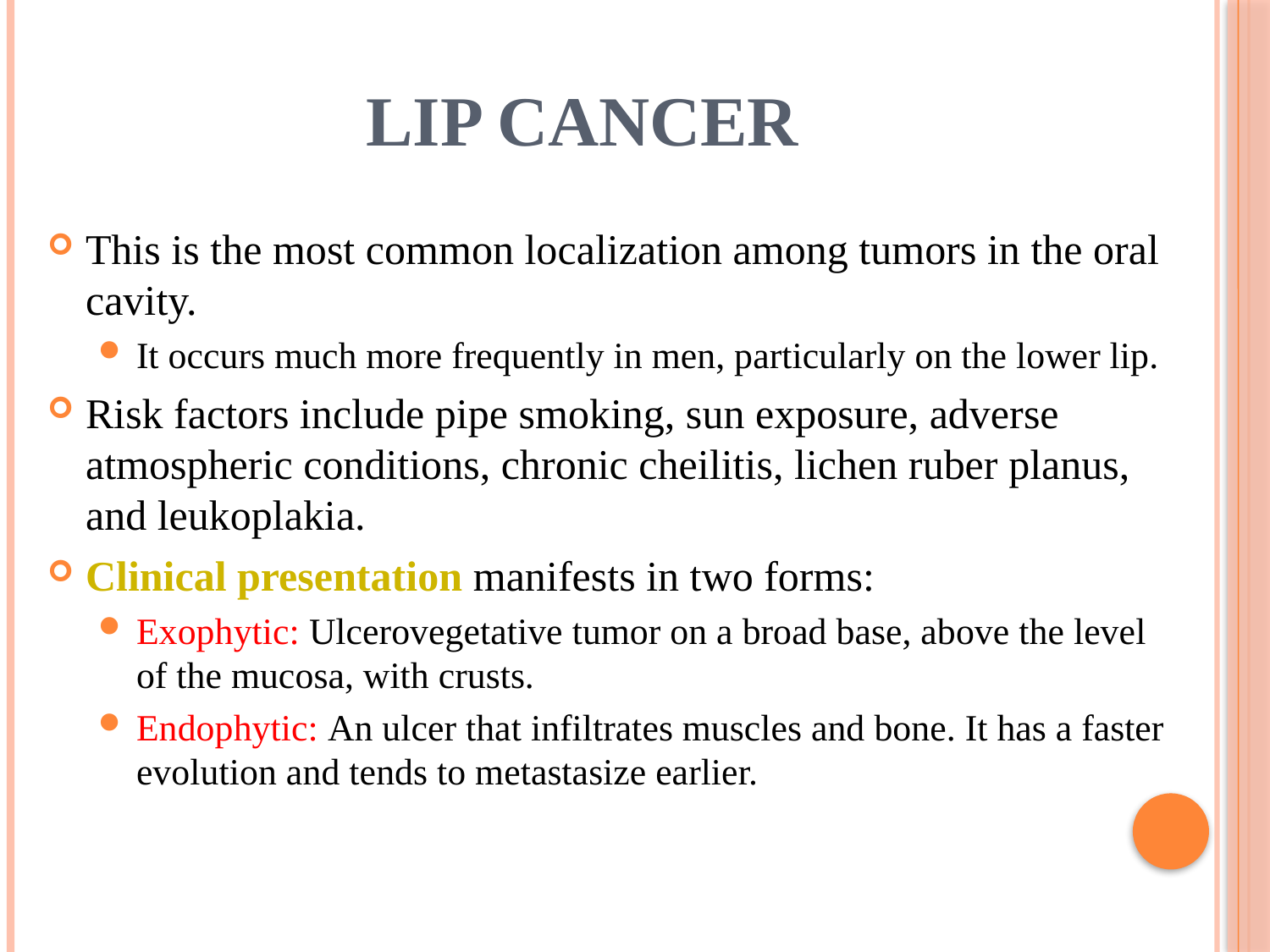

# Lip cancer
This is the most common localization among tumors in the oral cavity.
It occurs much more frequently in men, particularly on the lower lip.
Risk factors include pipe smoking, sun exposure, adverse atmospheric conditions, chronic cheilitis, lichen ruber planus, and leukoplakia.
Clinical presentation manifests in two forms:
Exophytic: Ulcerovegetative tumor on a broad base, above the level of the mucosa, with crusts.
Endophytic: An ulcer that infiltrates muscles and bone. It has a faster evolution and tends to metastasize earlier.